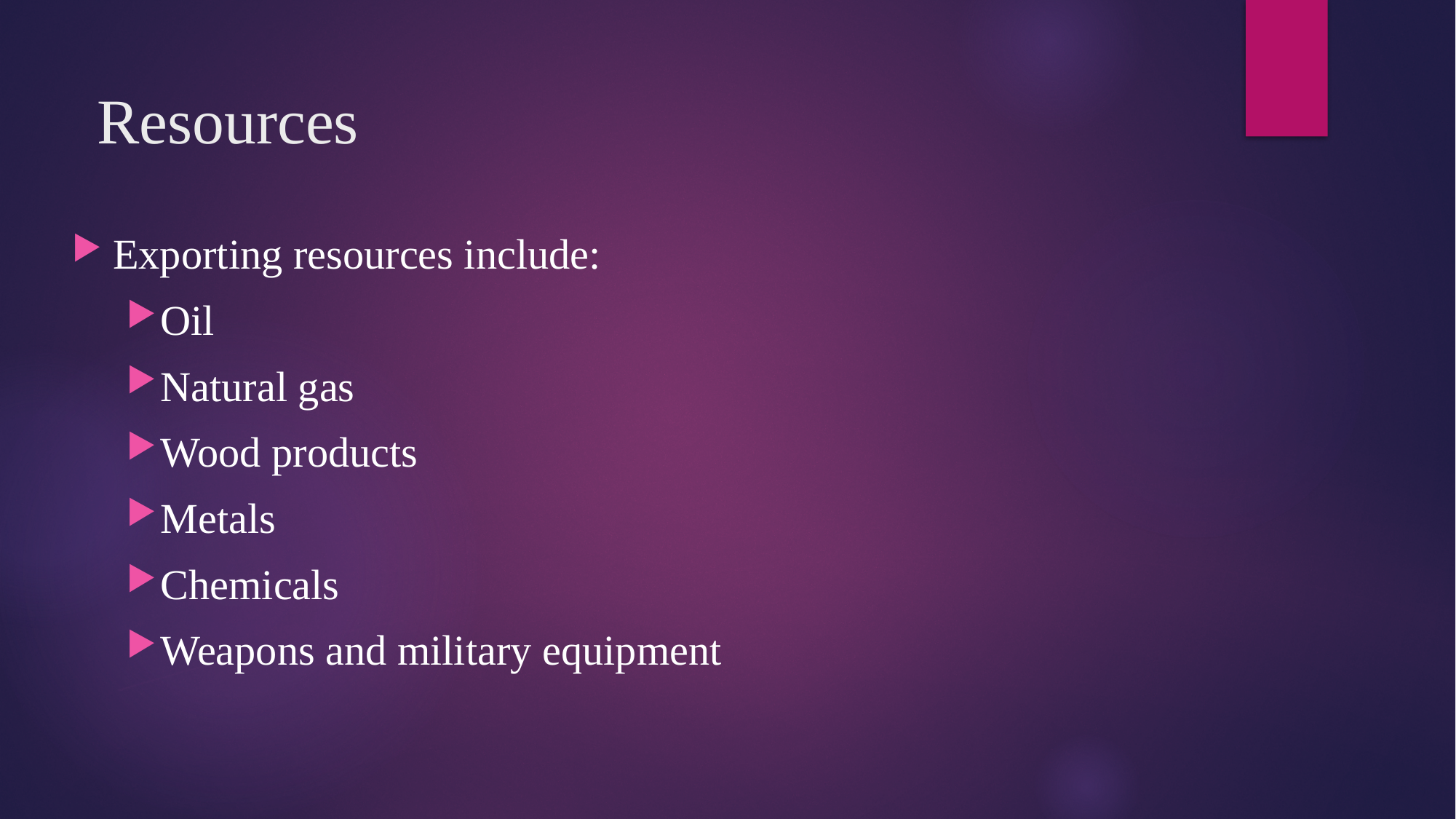

# Resources
Exporting resources include:
Oil
Natural gas
Wood products
Metals
Chemicals
Weapons and military equipment